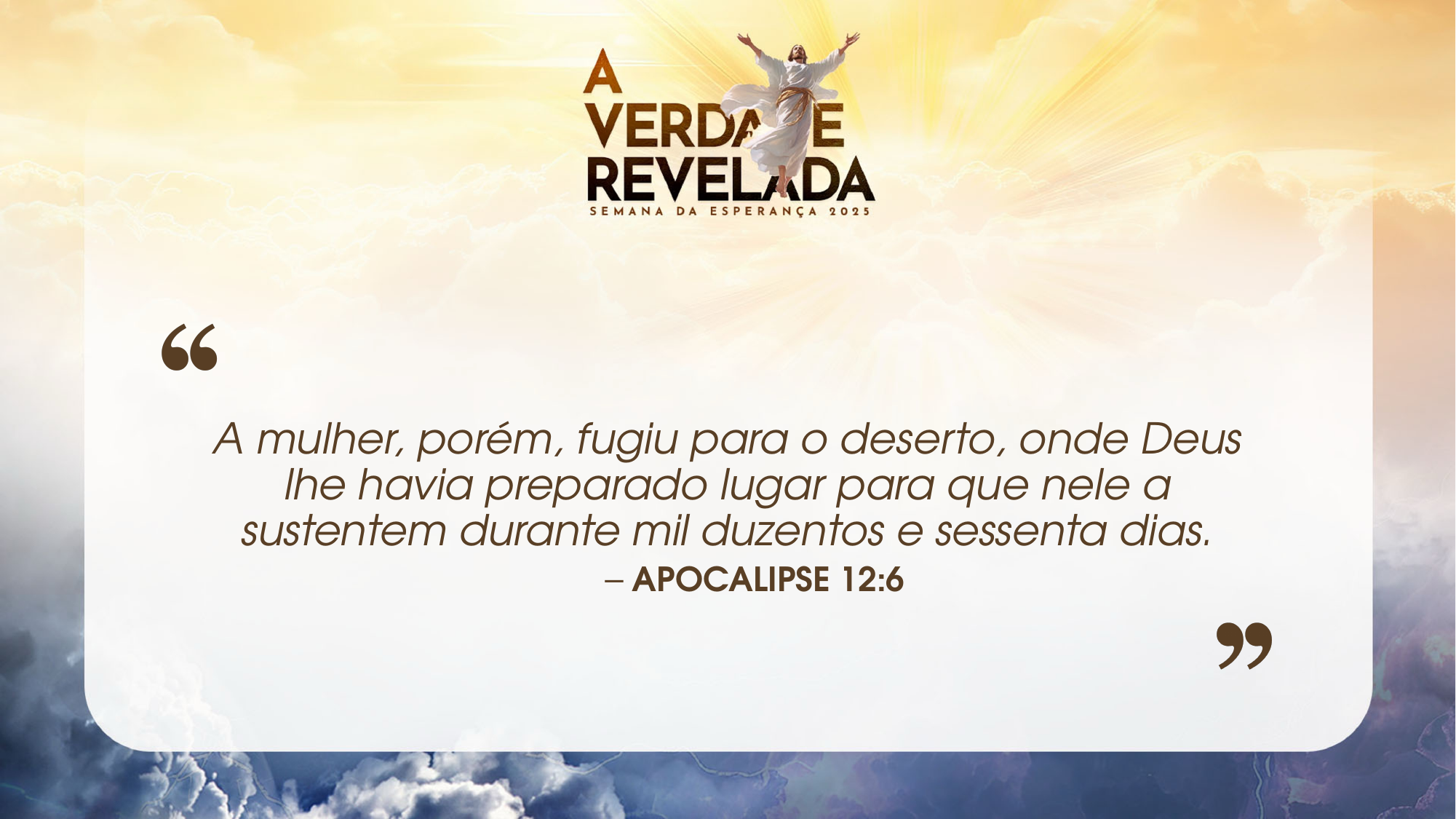

A mulher, porém, fugiu para o deserto, onde Deus lhe havia preparado lugar para que nele a sustentem durante mil duzentos e sessenta dias.
APOCALIPSE 12:6